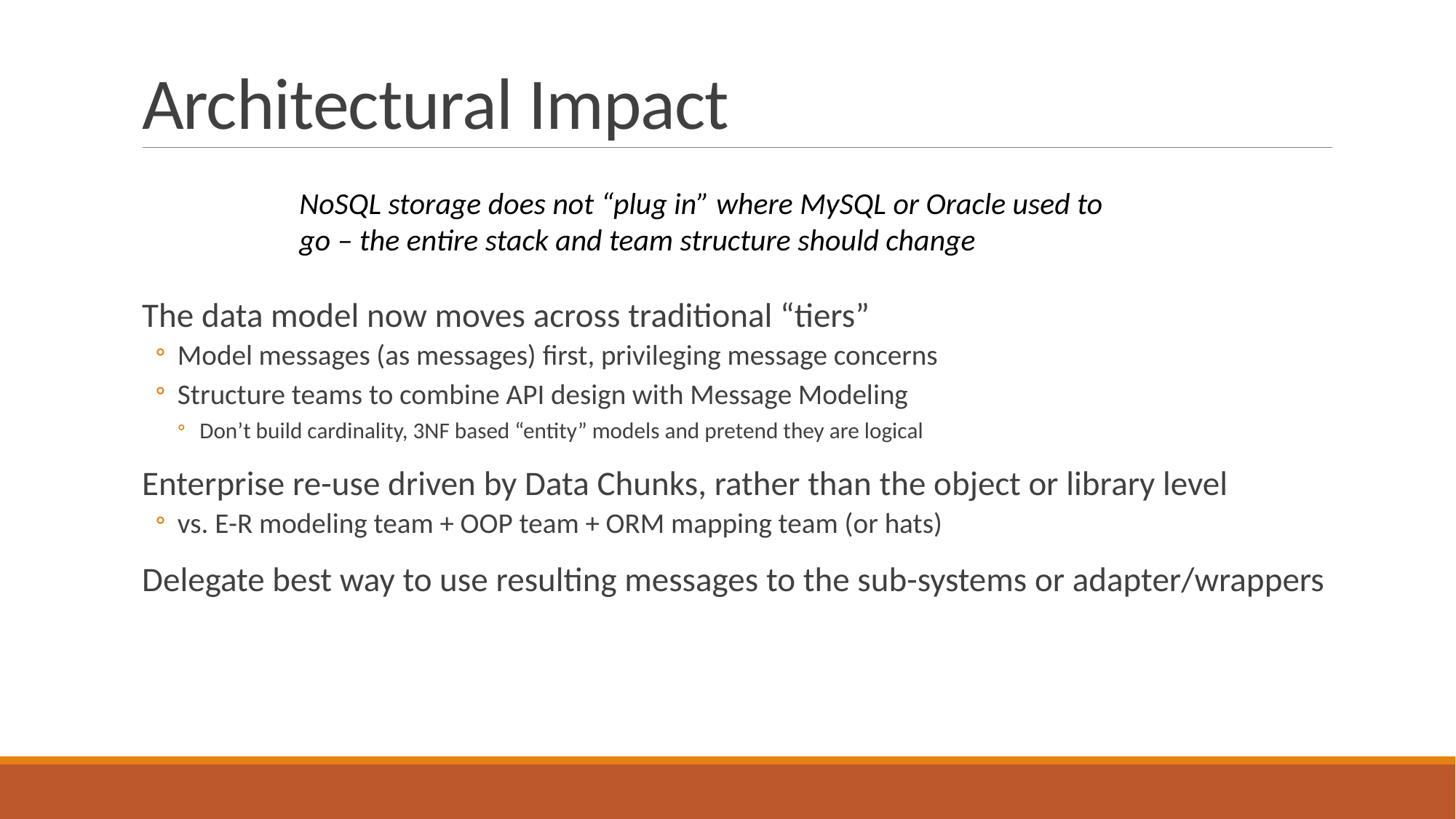

# Architectural Impact
NoSQL storage does not “plug in” where MySQL or Oracle used to go – the entire stack and team structure should change
The data model now moves across traditional “tiers”
Model messages (as messages) first, privileging message concerns
Structure teams to combine API design with Message Modeling
Don’t build cardinality, 3NF based “entity” models and pretend they are logical
Enterprise re-use driven by Data Chunks, rather than the object or library level
vs. E-R modeling team + OOP team + ORM mapping team (or hats)
Delegate best way to use resulting messages to the sub-systems or adapter/wrappers